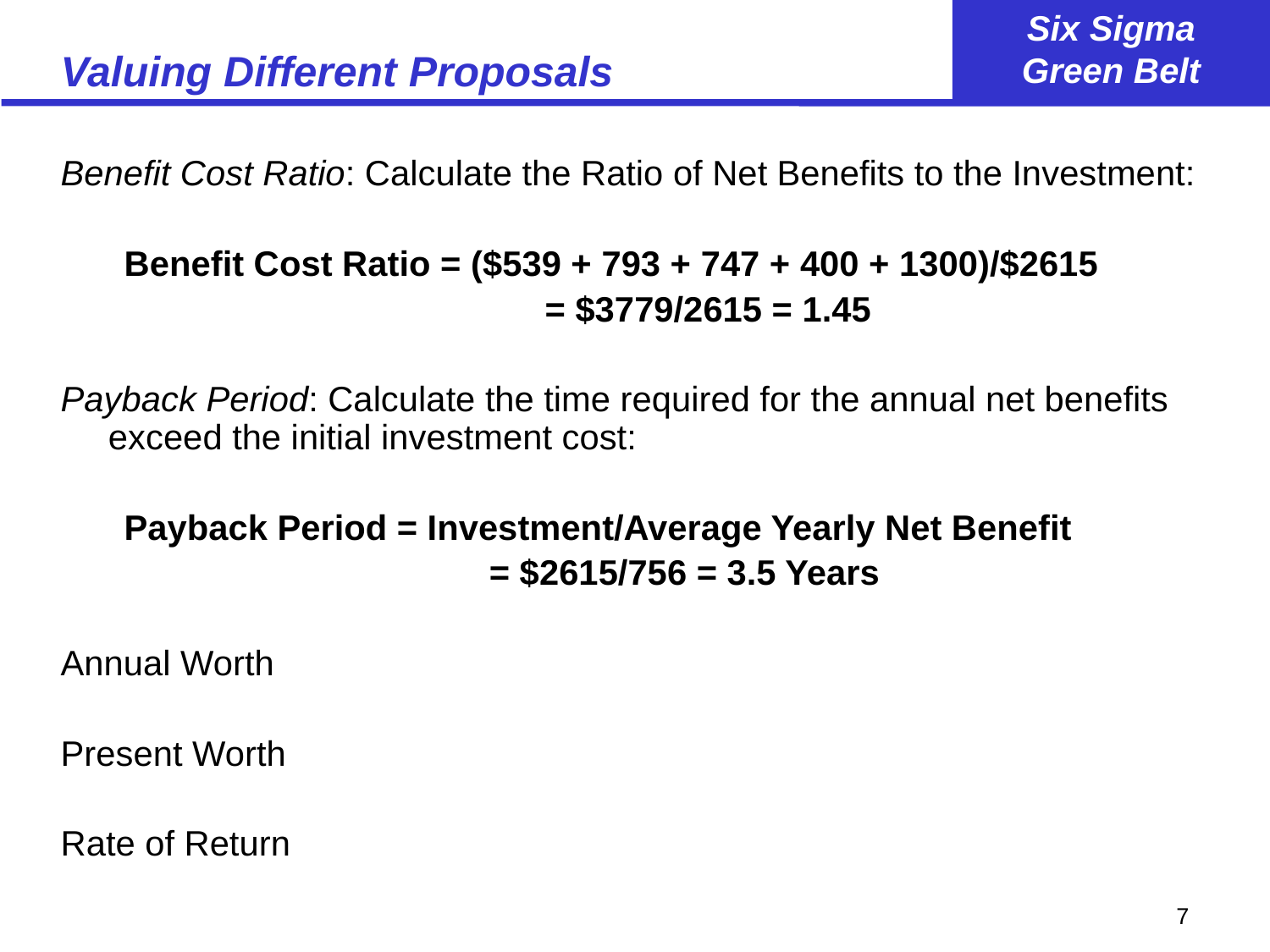

# Valuing Different Proposals
Benefit Cost Ratio: Calculate the Ratio of Net Benefits to the Investment:

Benefit Cost Ratio = ($539 + 793 + 747 + 400 + 1300)/$2615
				= $3779/2615 = 1.45

Payback Period: Calculate the time required for the annual net benefits exceed the initial investment cost:

Payback Period = Investment/Average Yearly Net Benefit
				= $2615/756 = 3.5 Years

Annual Worth

Present Worth

Rate of Return